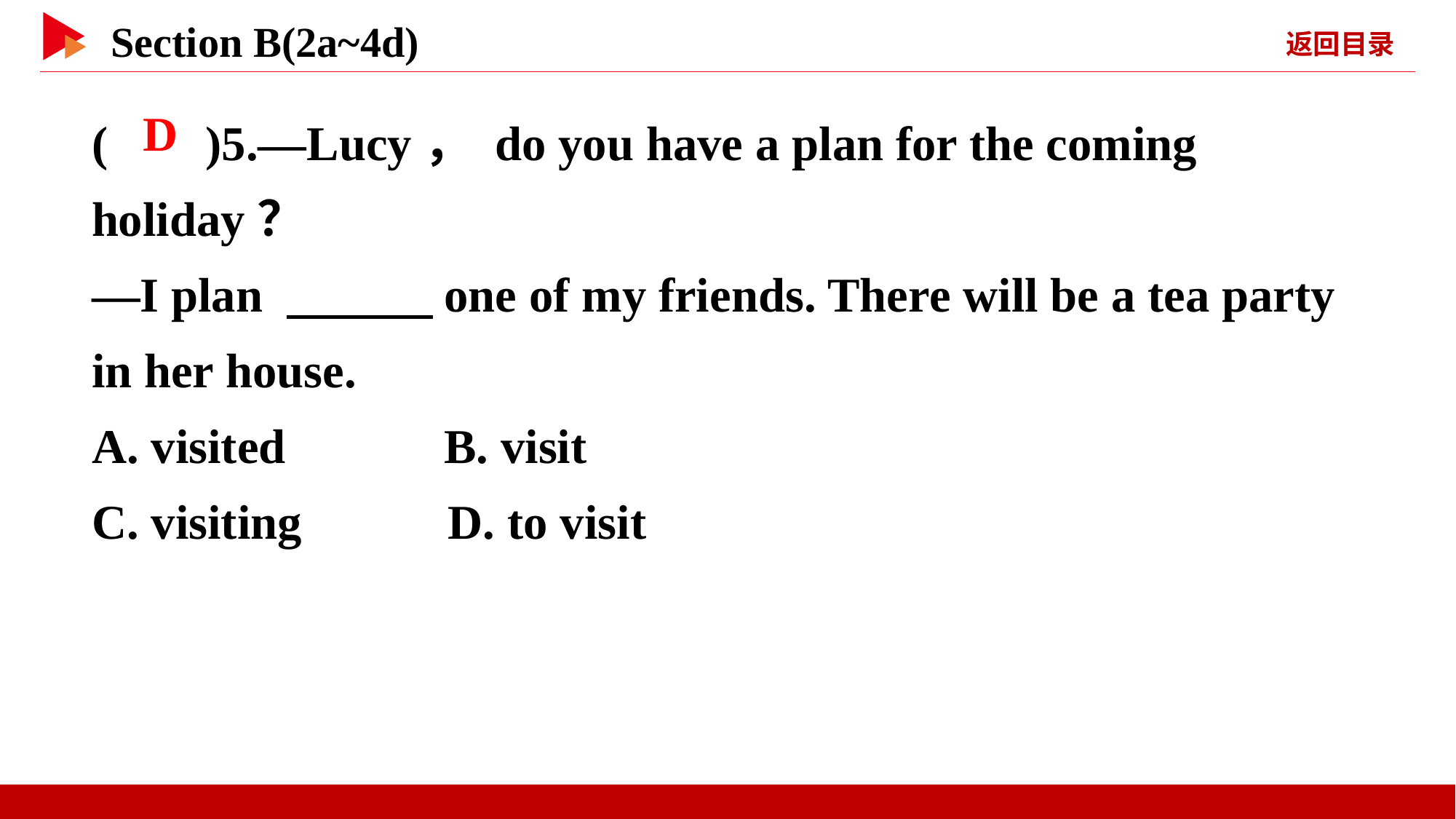

(        )5.—Lucy， do you have a plan for the coming holiday？
—I plan 　　　one of my friends. There will be a tea party in her house.
A. visited             B. visit
C. visiting            D. to visit
   D